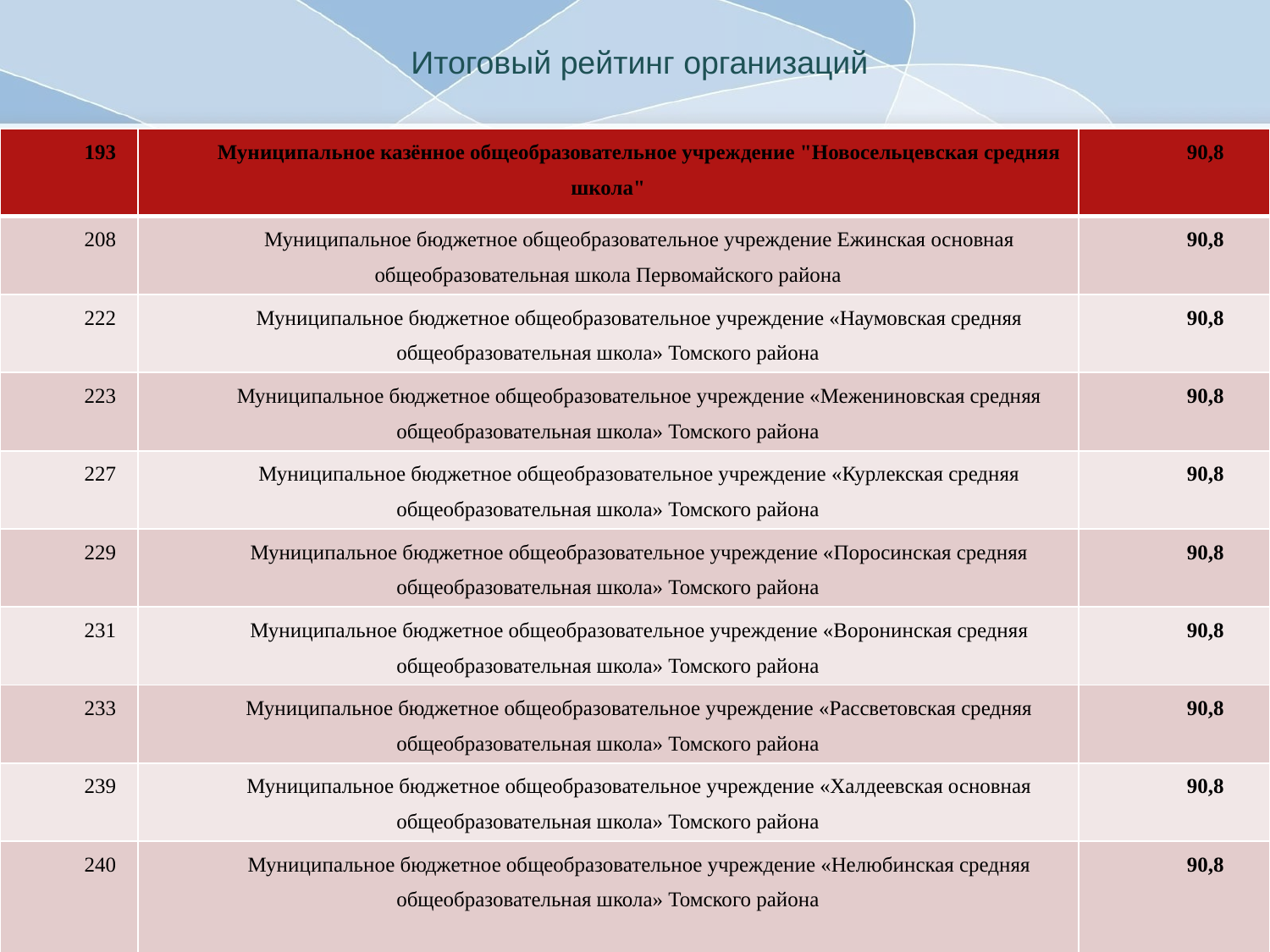

# Итоговый рейтинг организаций
| 193 | Муниципальное казённое общеобразовательное учреждение "Новосельцевская средняя школа" | 90,8 |
| --- | --- | --- |
| 208 | Муниципальное бюджетное общеобразовательное учреждение Ежинская основная общеобразовательная школа Первомайского района | 90,8 |
| 222 | Муниципальное бюджетное общеобразовательное учреждение «Наумовская средняя общеобразовательная школа» Томского района | 90,8 |
| 223 | Муниципальное бюджетное общеобразовательное учреждение «Межениновская средняя общеобразовательная школа» Томского района | 90,8 |
| 227 | Муниципальное бюджетное общеобразовательное учреждение «Курлекская средняя общеобразовательная школа» Томского района | 90,8 |
| 229 | Муниципальное бюджетное общеобразовательное учреждение «Поросинская средняя общеобразовательная школа» Томского района | 90,8 |
| 231 | Муниципальное бюджетное общеобразовательное учреждение «Воронинская средняя общеобразовательная школа» Томского района | 90,8 |
| 233 | Муниципальное бюджетное общеобразовательное учреждение «Рассветовская средняя общеобразовательная школа» Томского района | 90,8 |
| 239 | Муниципальное бюджетное общеобразовательное учреждение «Халдеевская основная общеобразовательная школа» Томского района | 90,8 |
| 240 | Муниципальное бюджетное общеобразовательное учреждение «Нелюбинская средняя общеобразовательная школа» Томского района | 90,8 |